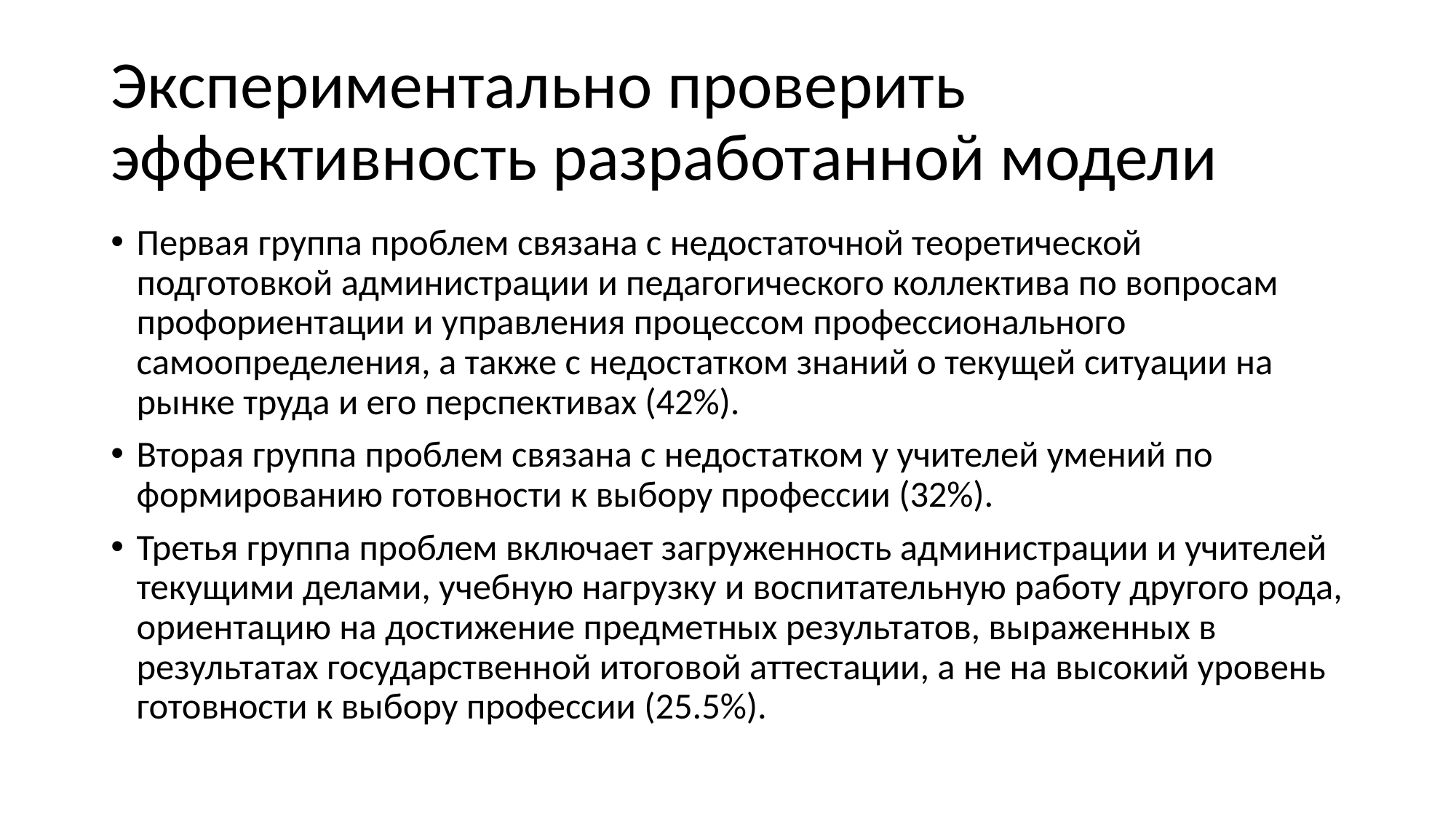

# Экспериментально проверить эффективность разработанной модели
Первая группа проблем связана с недостаточной теоретической подготовкой администрации и педагогического коллектива по вопросам профориентации и управления процессом профессионального самоопределения, а также с недостатком знаний о текущей ситуации на рынке труда и его перспективах (42%).
Вторая группа проблем связана с недостатком у учителей умений по формированию готовности к выбору профессии (32%).
Третья группа проблем включает загруженность администрации и учителей текущими делами, учебную нагрузку и воспитательную работу другого рода, ориентацию на достижение предметных результатов, выраженных в результатах государственной итоговой аттестации, а не на высокий уровень готовности к выбору профессии (25.5%).